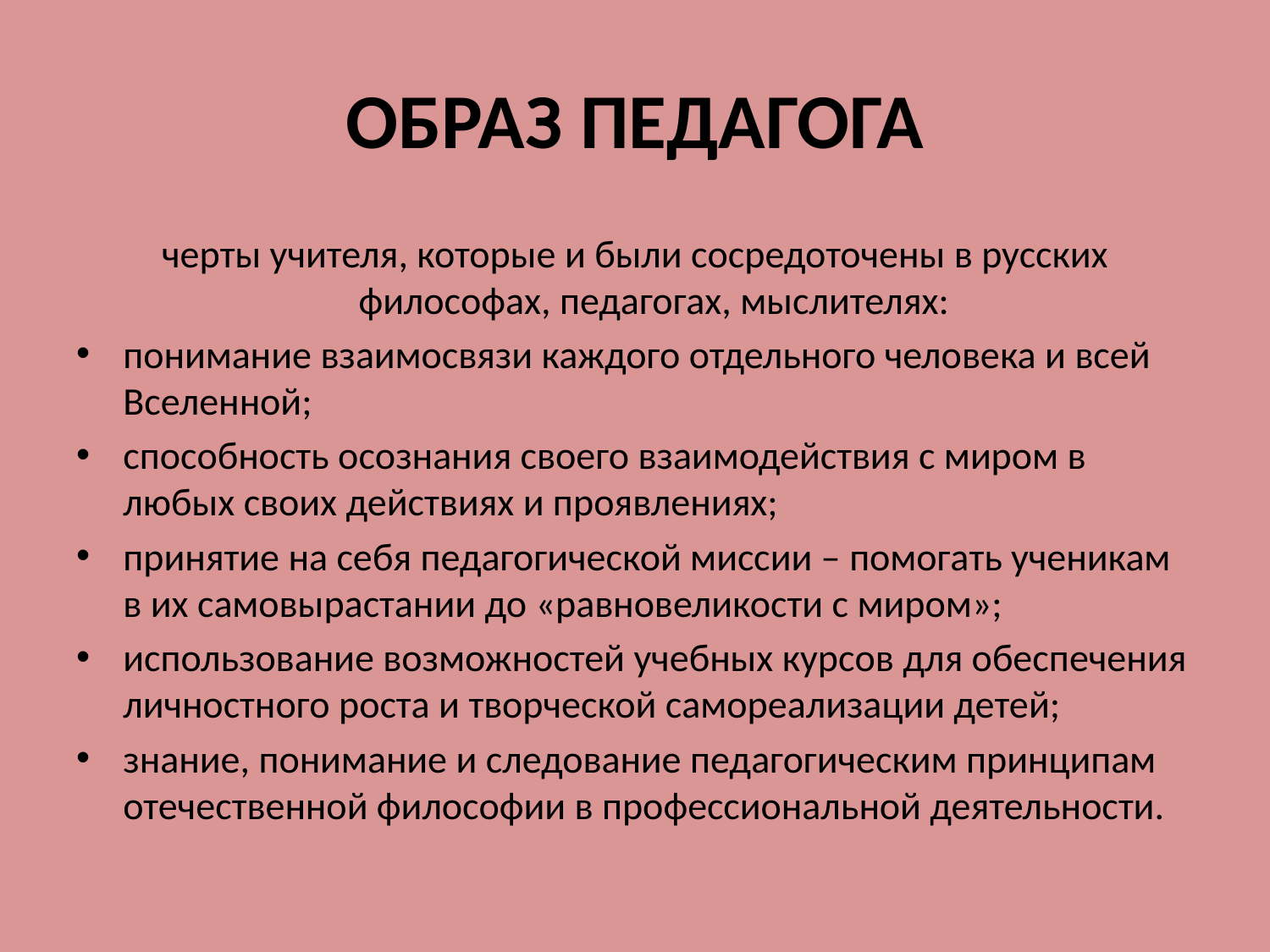

# ОБРАЗ ПЕДАГОГА
черты учителя, которые и были сосредоточены в русских философах, педагогах, мыслителях:
понимание взаимосвязи каждого отдельного человека и всей Вселенной;
способность осознания своего взаимодействия с миром в любых своих действиях и проявлениях;
принятие на себя педагогической миссии – помогать ученикам в их самовырастании до «равновеликости с миром»;
использование возможностей учебных курсов для обеспечения личностного роста и творческой самореализации детей;
знание, понимание и следование педагогическим принципам отечественной философии в профессиональной деятельности.